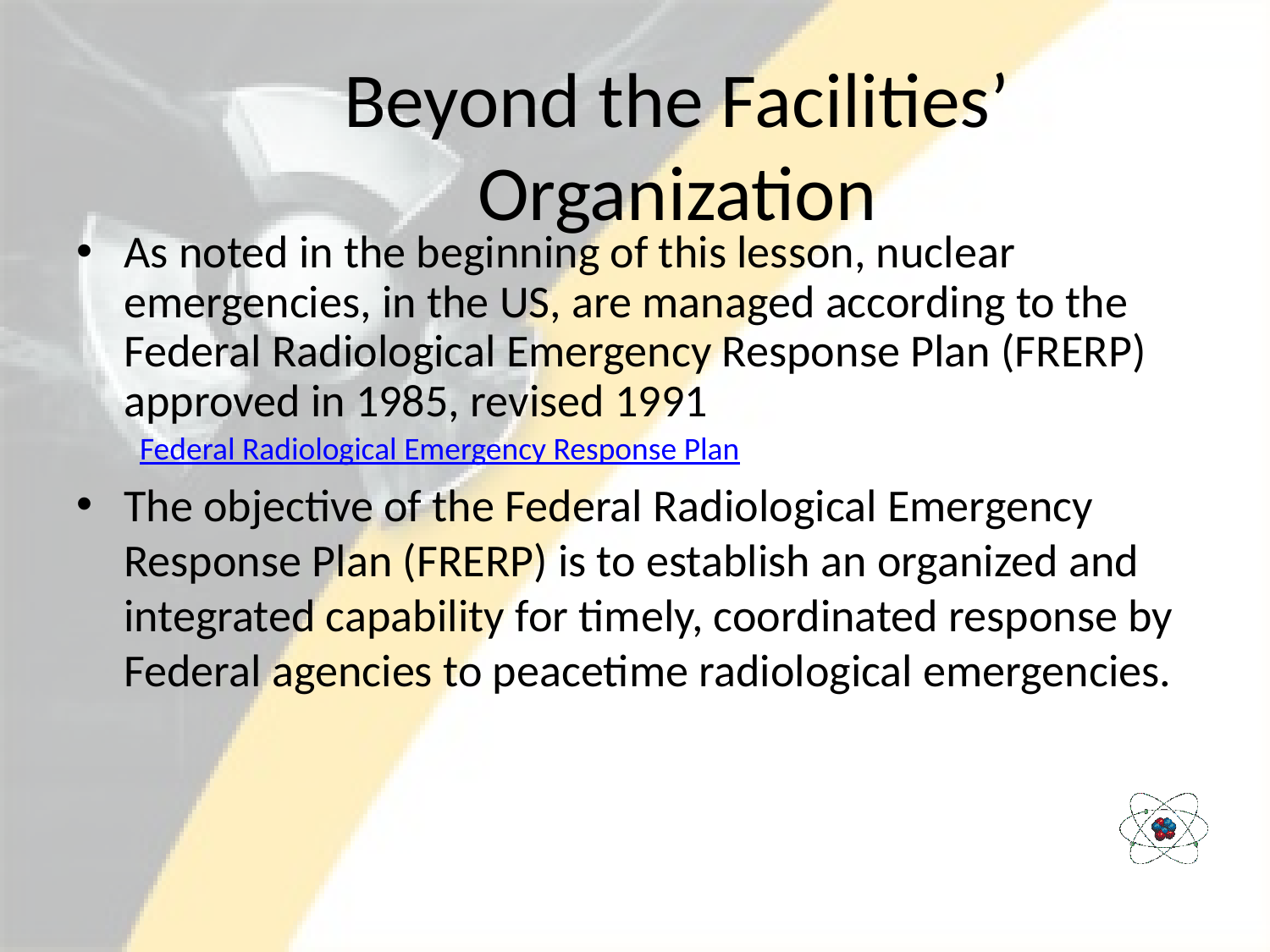

# Beyond the Facilities’ Organization
As noted in the beginning of this lesson, nuclear emergencies, in the US, are managed according to the Federal Radiological Emergency Response Plan (FRERP) approved in 1985, revised 1991
Federal Radiological Emergency Response Plan
The objective of the Federal Radiological Emergency Response Plan (FRERP) is to establish an organized and integrated capability for timely, coordinated response by Federal agencies to peacetime radiological emergencies.